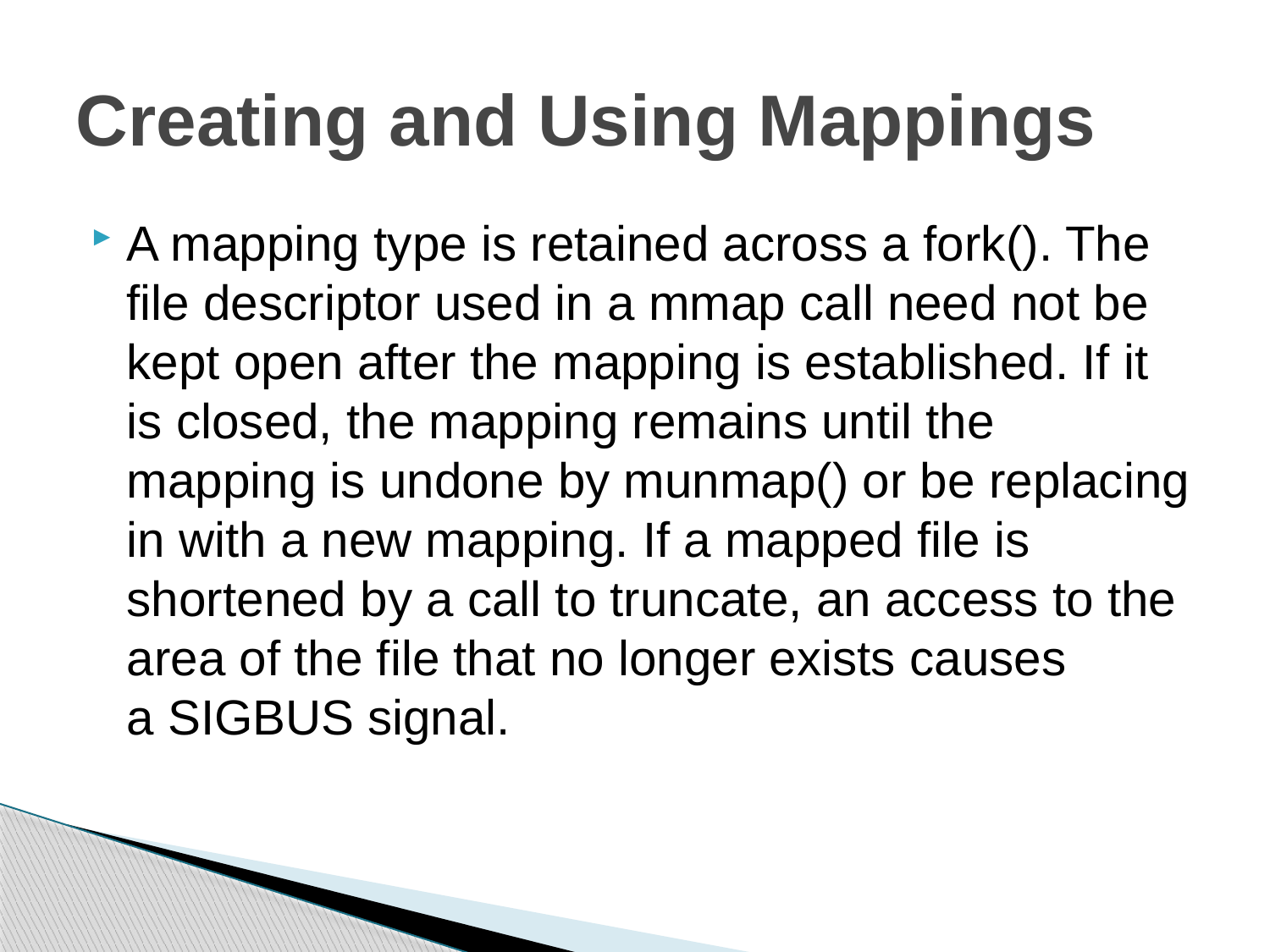

# Creating and Using Mappings
A mapping type is retained across a fork(). The file descriptor used in a mmap call need not be kept open after the mapping is established. If it is closed, the mapping remains until the mapping is undone by munmap() or be replacing in with a new mapping. If a mapped file is shortened by a call to truncate, an access to the area of the file that no longer exists causes a SIGBUS signal.